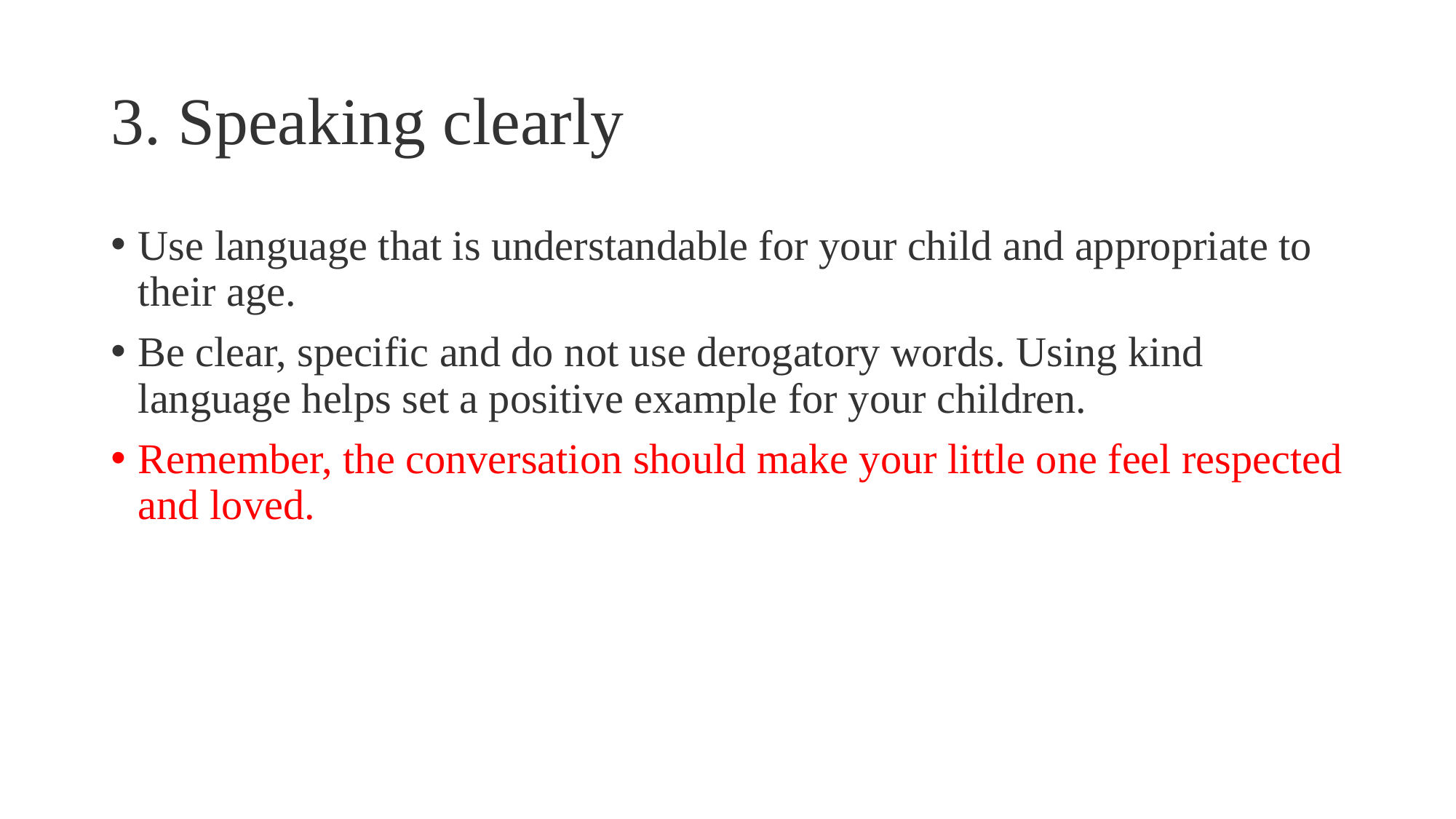

# 3. Speaking clearly
Use language that is understandable for your child and appropriate to their age.
Be clear, specific and do not use derogatory words. Using kind language helps set a positive example for your children.
Remember, the conversation should make your little one feel respected and loved.